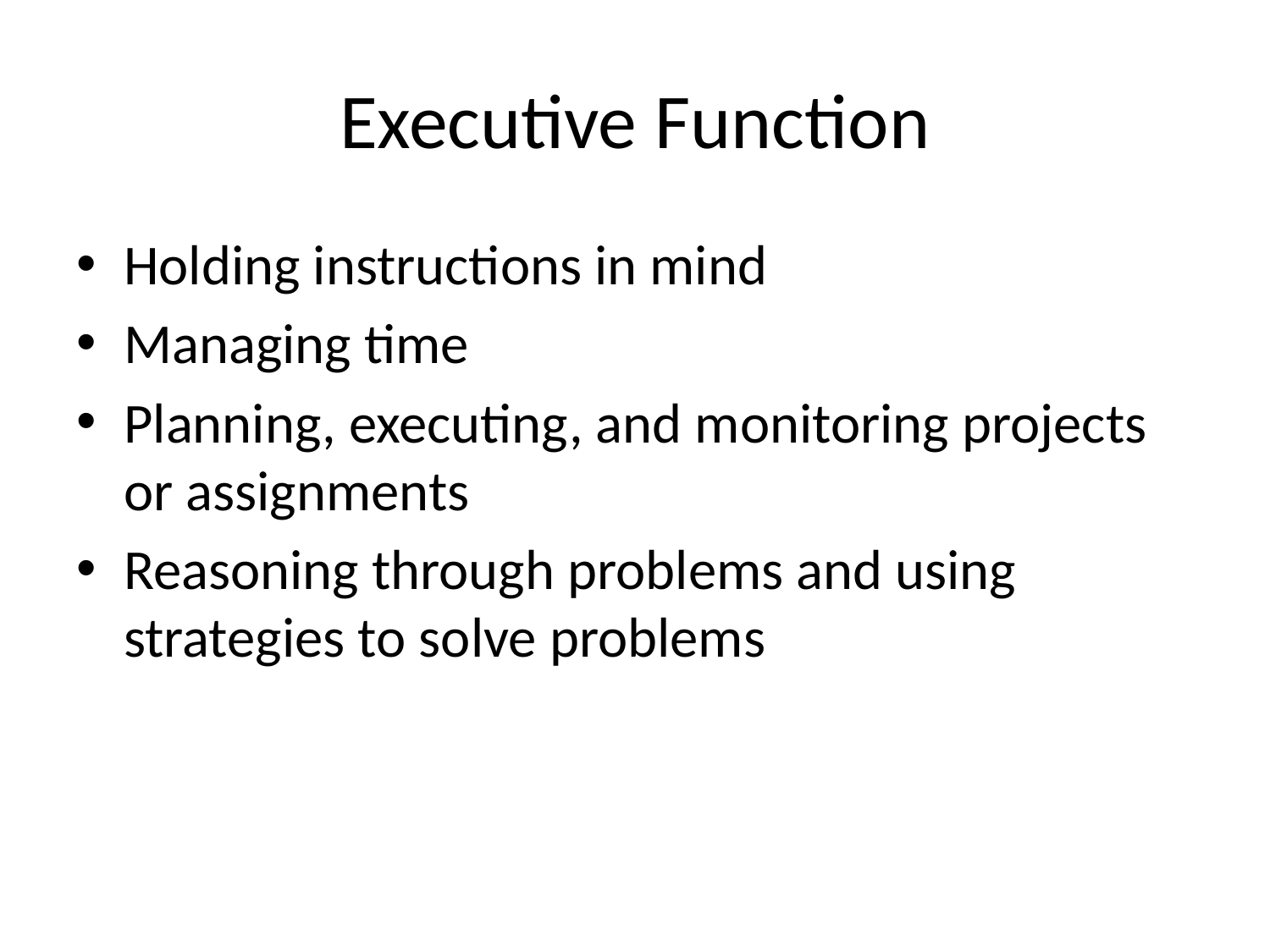

# Executive Function
Holding instructions in mind
Managing time
Planning, executing, and monitoring projects or assignments
Reasoning through problems and using strategies to solve problems